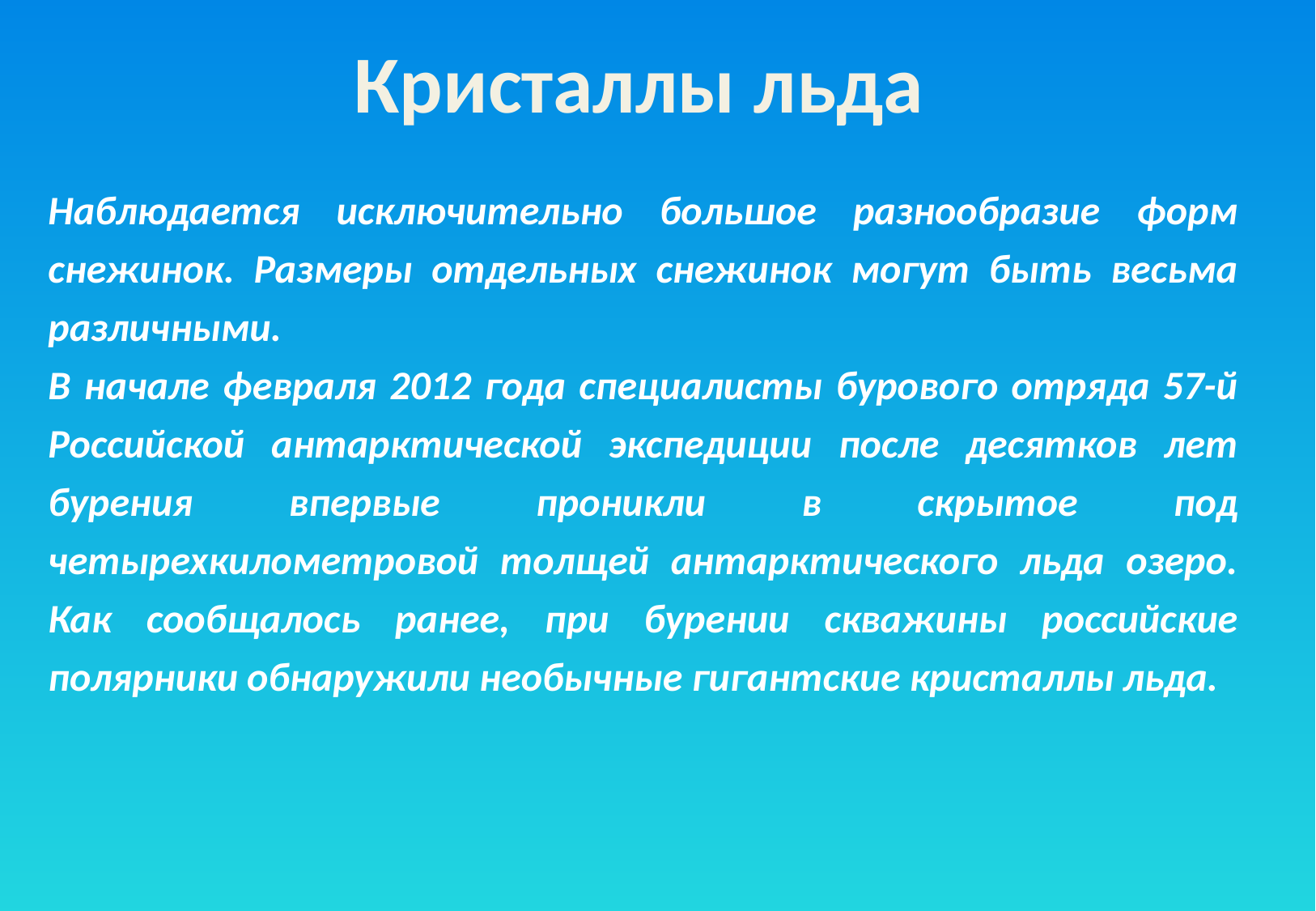

# Кристаллы льда
Наблюдается исключительно большое разнообразие форм снежинок. Размеры отдельных снежинок могут быть весьма различными.
В начале февраля 2012 года специалисты бурового отряда 57-й Российской антарктической экспедиции после десятков лет бурения впервые проникли в скрытое под четырехкилометровой толщей антарктического льда озеро. Как сообщалось ранее, при бурении скважины российские полярники обнаружили необычные гигантские кристаллы льда.